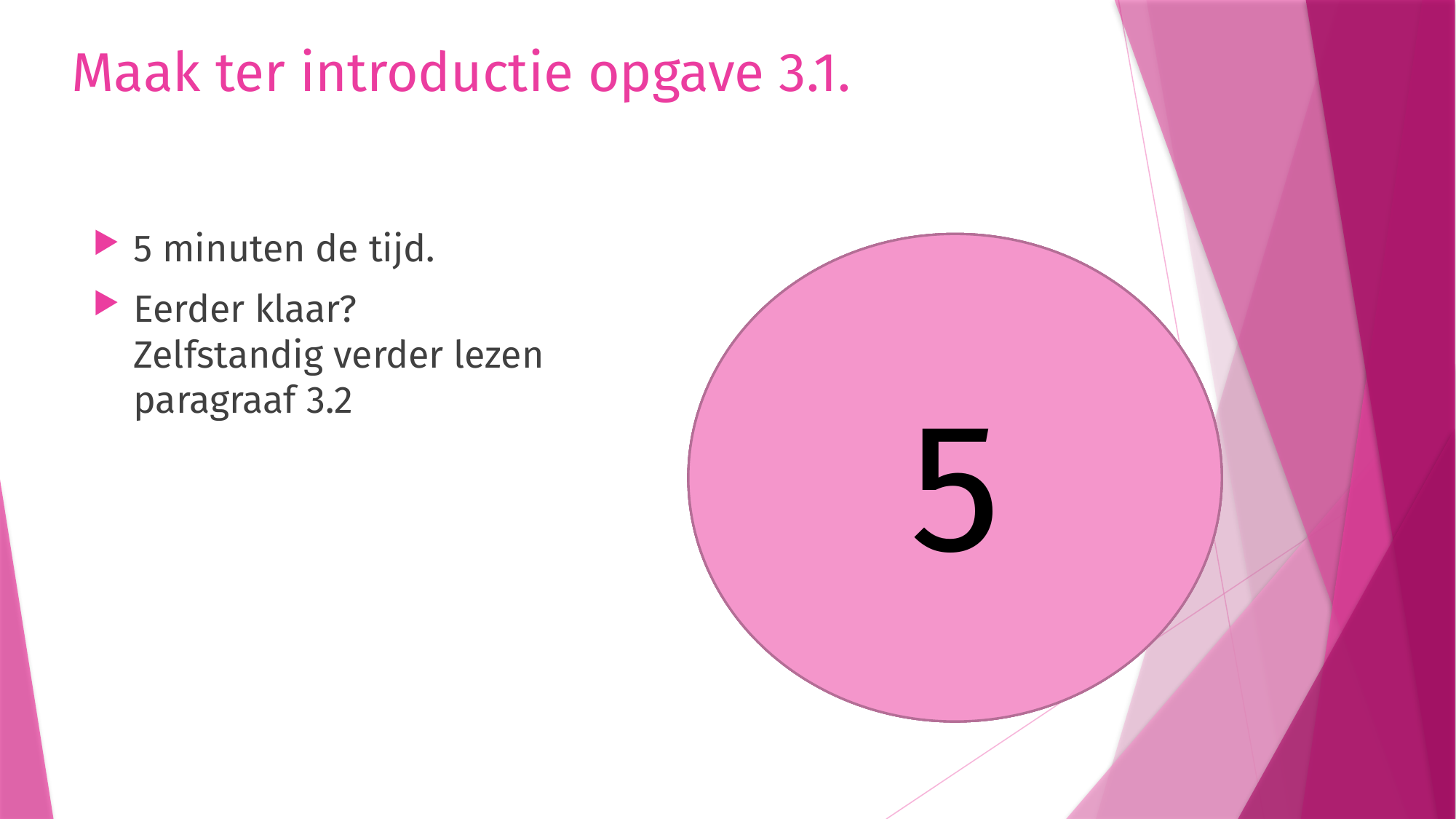

# Maak ter introductie opgave 3.1.
5 minuten de tijd.
Eerder klaar?
Zelfstandig verder lezen paragraaf 3.2
5
4
3
1
2